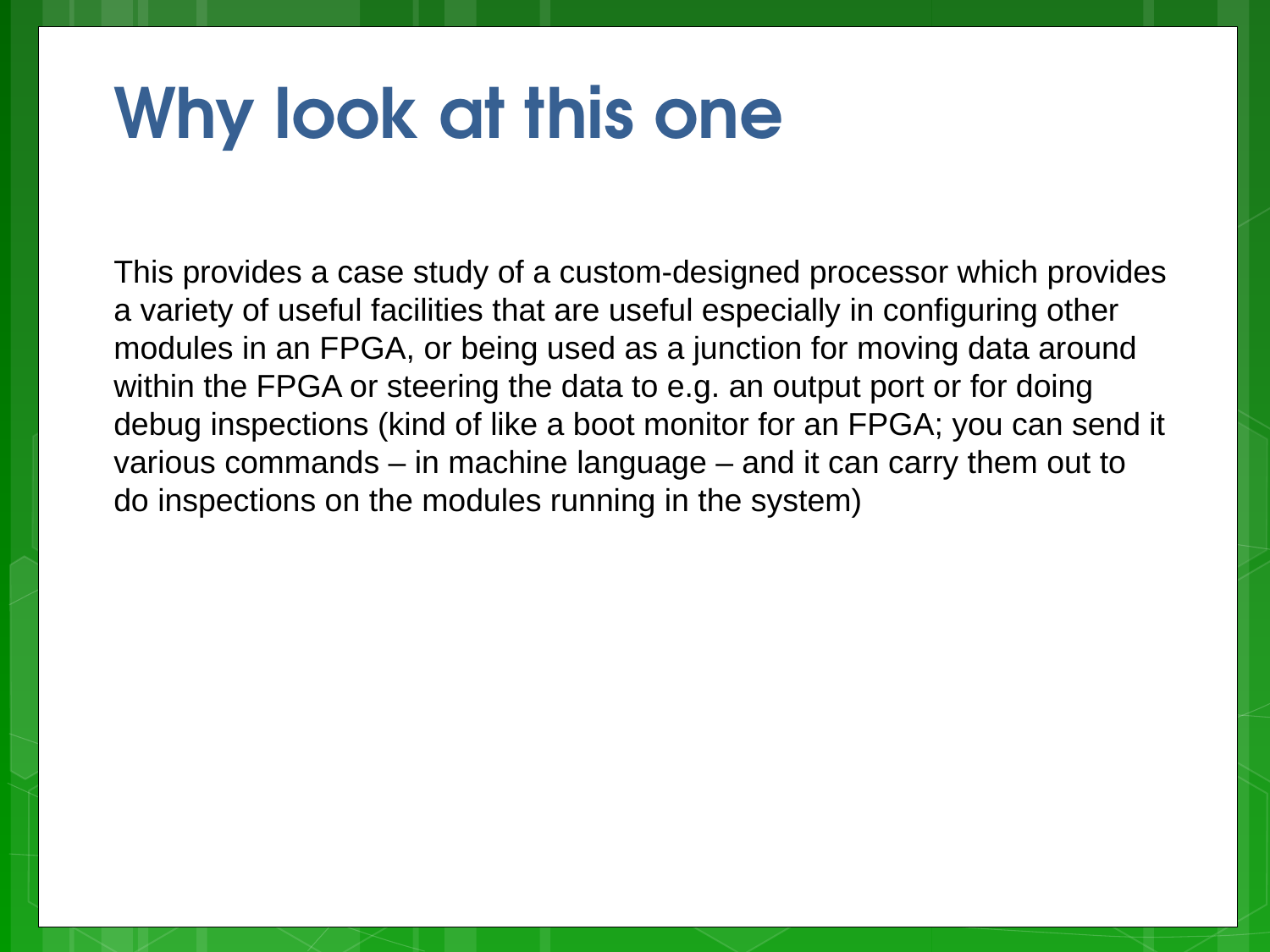

# Why look at this one
This provides a case study of a custom-designed processor which provides a variety of useful facilities that are useful especially in configuring other modules in an FPGA, or being used as a junction for moving data around within the FPGA or steering the data to e.g. an output port or for doing debug inspections (kind of like a boot monitor for an FPGA; you can send it various commands – in machine language – and it can carry them out to do inspections on the modules running in the system)